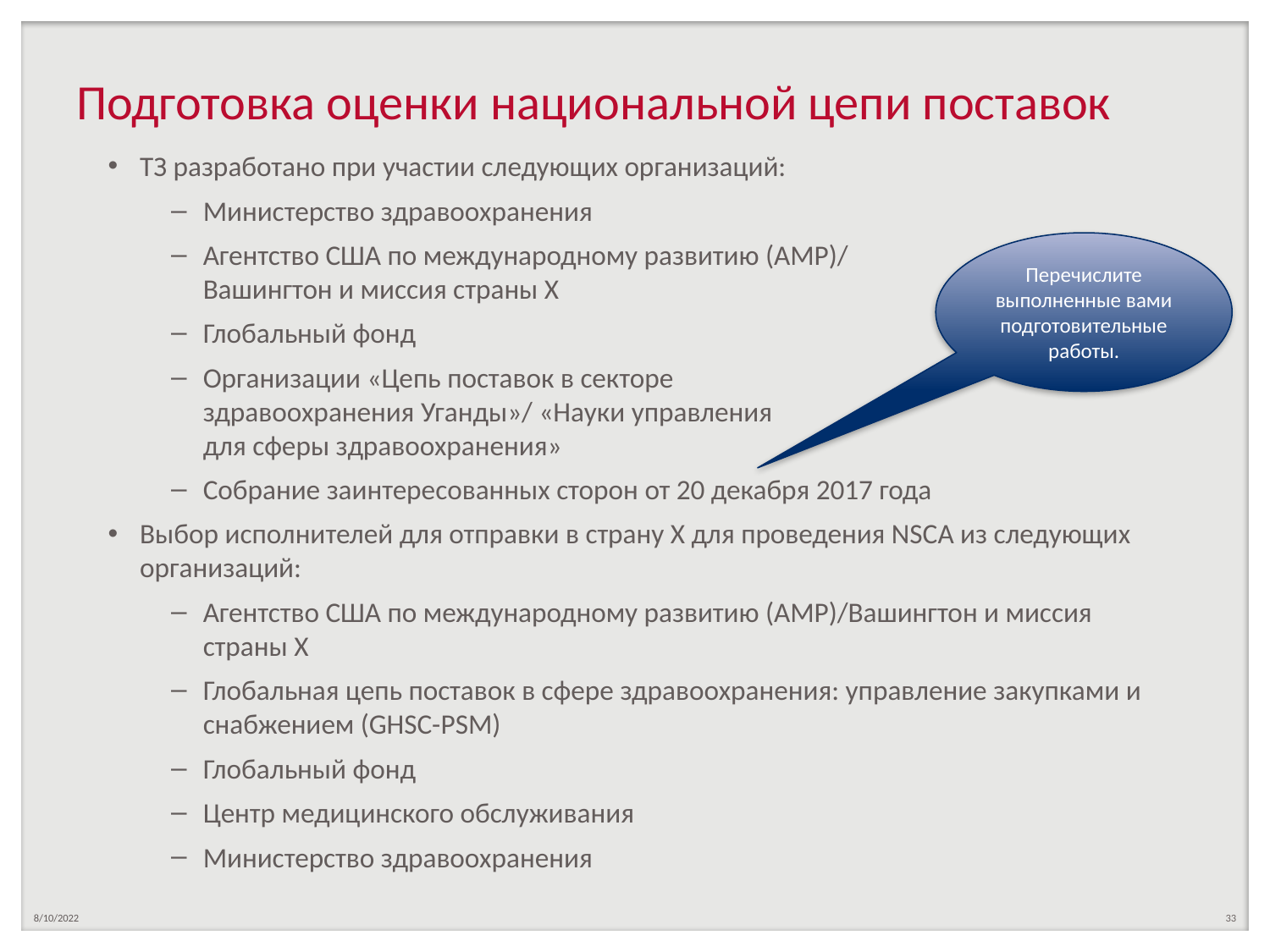

# Подготовка оценки национальной цепи поставок
ТЗ разработано при участии следующих организаций:
Министерство здравоохранения
Агентство США по международному развитию (АМР)/
Вашингтон и миссия страны X
Глобальный фонд
Организации «Цепь поставок в секторе
здравоохранения Уганды»/ «Науки управления
для сферы здравоохранения»
Собрание заинтересованных сторон от 20 декабря 2017 года
Выбор исполнителей для отправки в страну Х для проведения NSCA из следующих организаций:
Агентство США по международному развитию (АМР)/Вашингтон и миссия страны X
Глобальная цепь поставок в сфере здравоохранения: управление закупками и снабжением (GHSC-PSM)
Глобальный фонд
Центр медицинского обслуживания
Министерство здравоохранения
Перечислите выполненные вами подготовительные работы.
8/10/2022
33